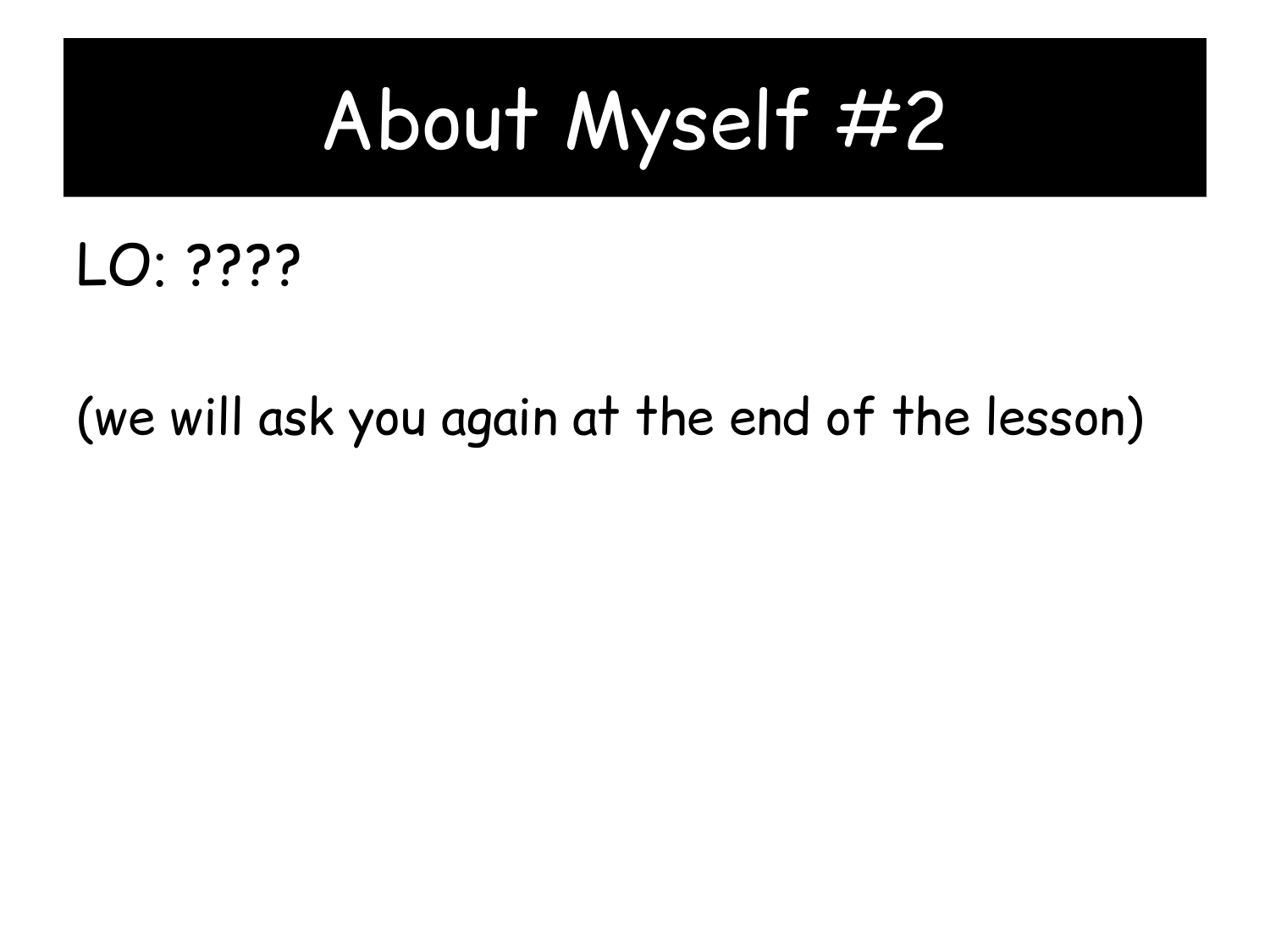

# About Myself #2
LO: ????

(we will ask you again at the end of the lesson)